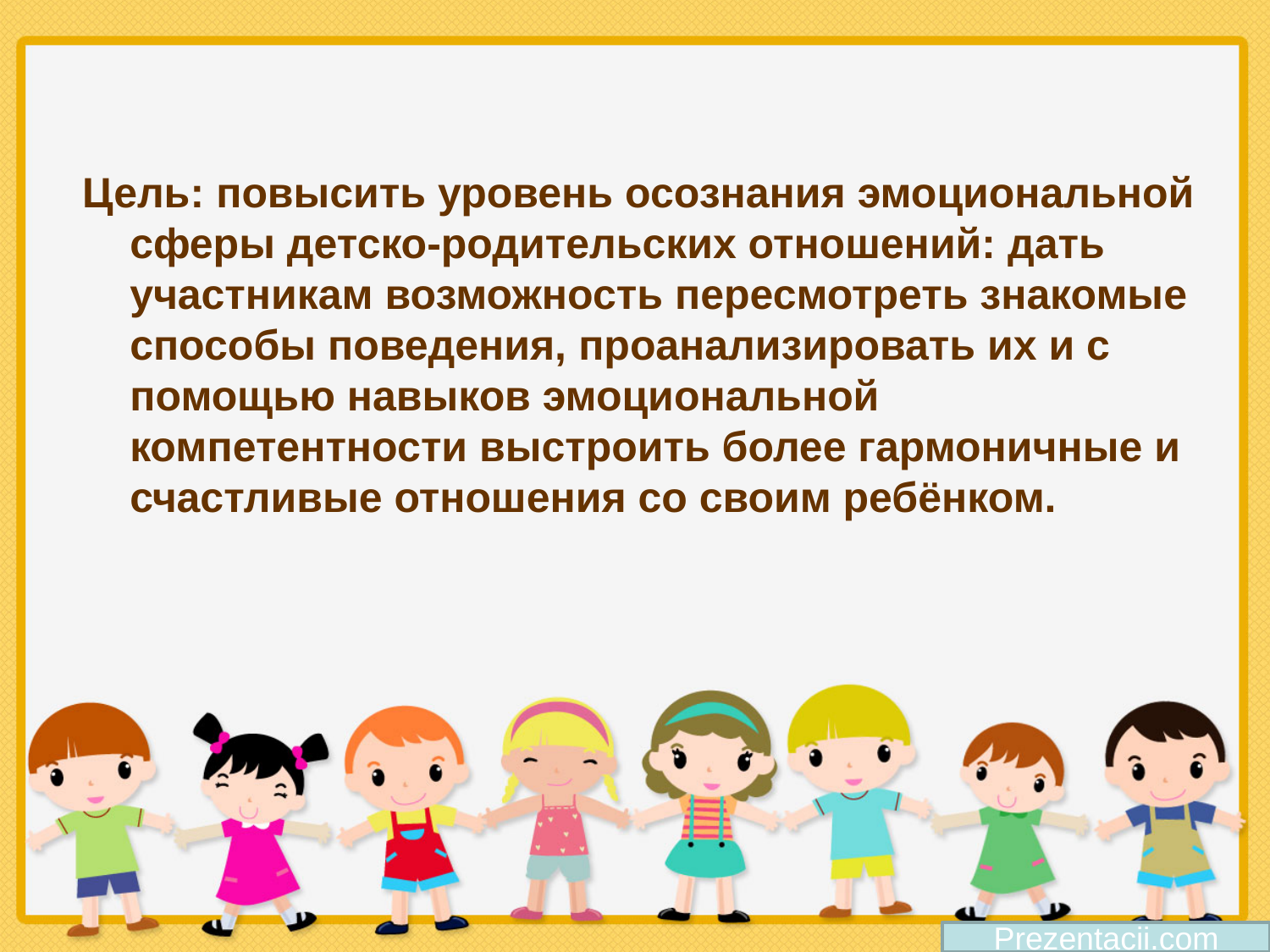

Цель: повысить уровень осознания эмоциональной сферы детско-родительских отношений: дать участникам возможность пересмотреть знакомые способы поведения, проанализировать их и с помощью навыков эмоциональной компетентности выстроить более гармоничные и счастливые отношения со своим ребёнком.

Prezentacii.com